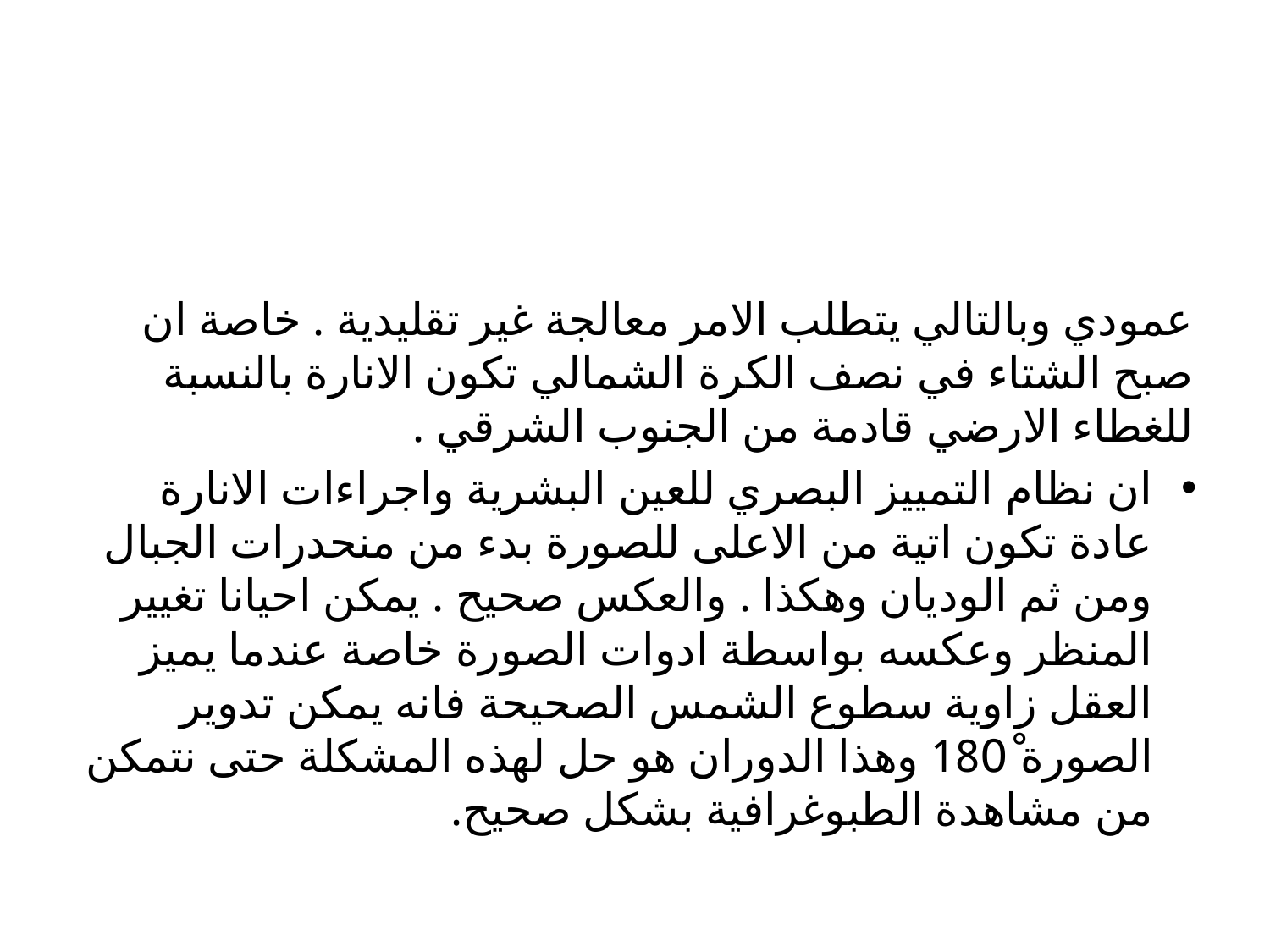

عمودي وبالتالي يتطلب الامر معالجة غير تقليدية . خاصة ان صبح الشتاء في نصف الكرة الشمالي تكون الانارة بالنسبة للغطاء الارضي قادمة من الجنوب الشرقي .
ان نظام التمييز البصري للعين البشرية واجراءات الانارة عادة تكون اتية من الاعلى للصورة بدء من منحدرات الجبال  ومن ثم الوديان وهكذا . والعكس صحيح . يمكن احيانا تغيير المنظر وعكسه بواسطة ادوات الصورة خاصة عندما يميز العقل زاوية سطوع الشمس الصحيحة فانه يمكن تدوير الصورة 180ْ وهذا الدوران هو حل لهذه المشكلة حتى نتمكن من مشاهدة الطبوغرافية بشكل صحيح.